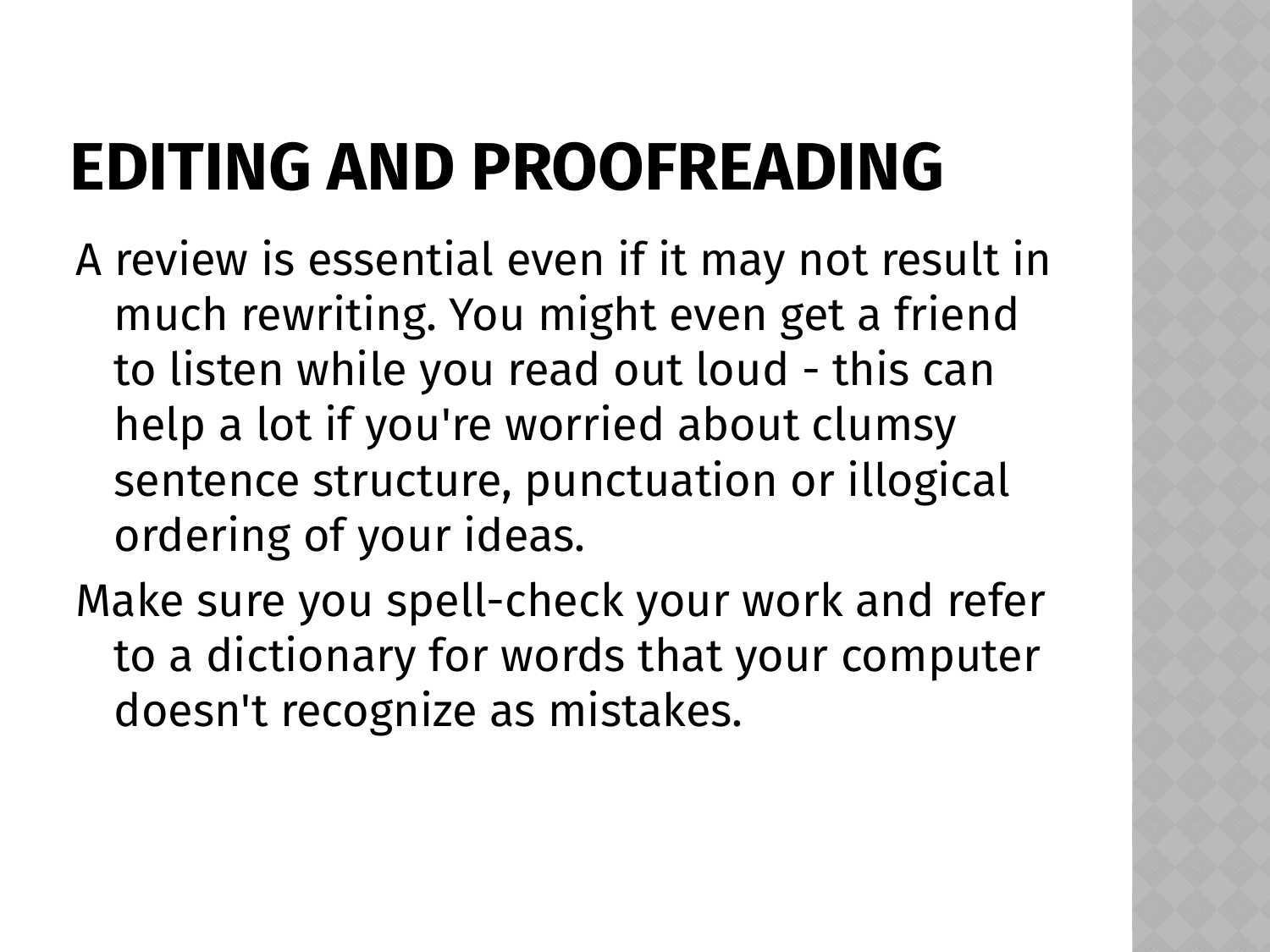

# Editing and proofreading
A review is essential even if it may not result in much rewriting. You might even get a friend to listen while you read out loud - this can help a lot if you're worried about clumsy sentence structure, punctuation or illogical ordering of your ideas.
Make sure you spell-check your work and refer to a dictionary for words that your computer doesn't recognize as mistakes.